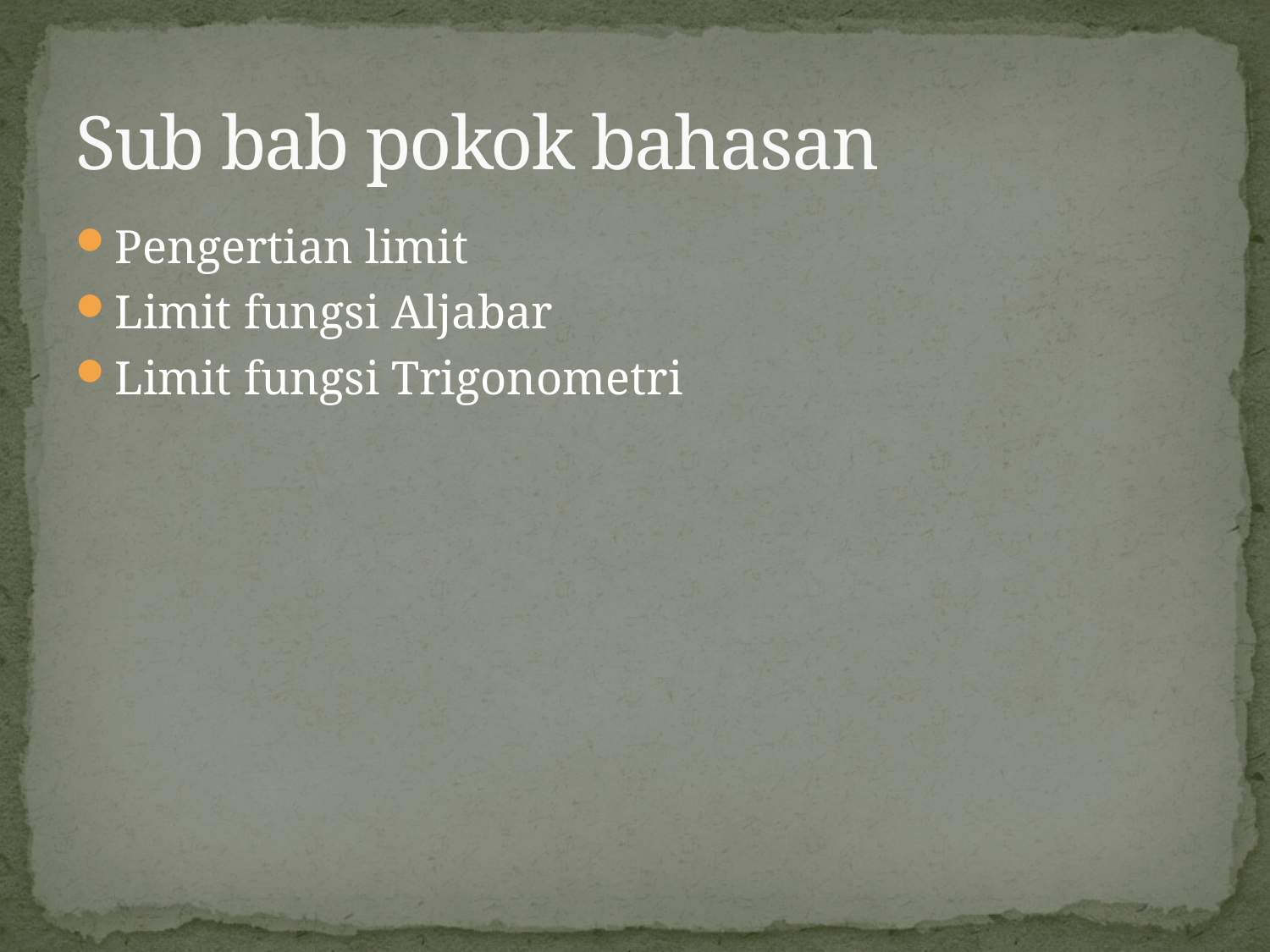

# Sub bab pokok bahasan
Pengertian limit
Limit fungsi Aljabar
Limit fungsi Trigonometri